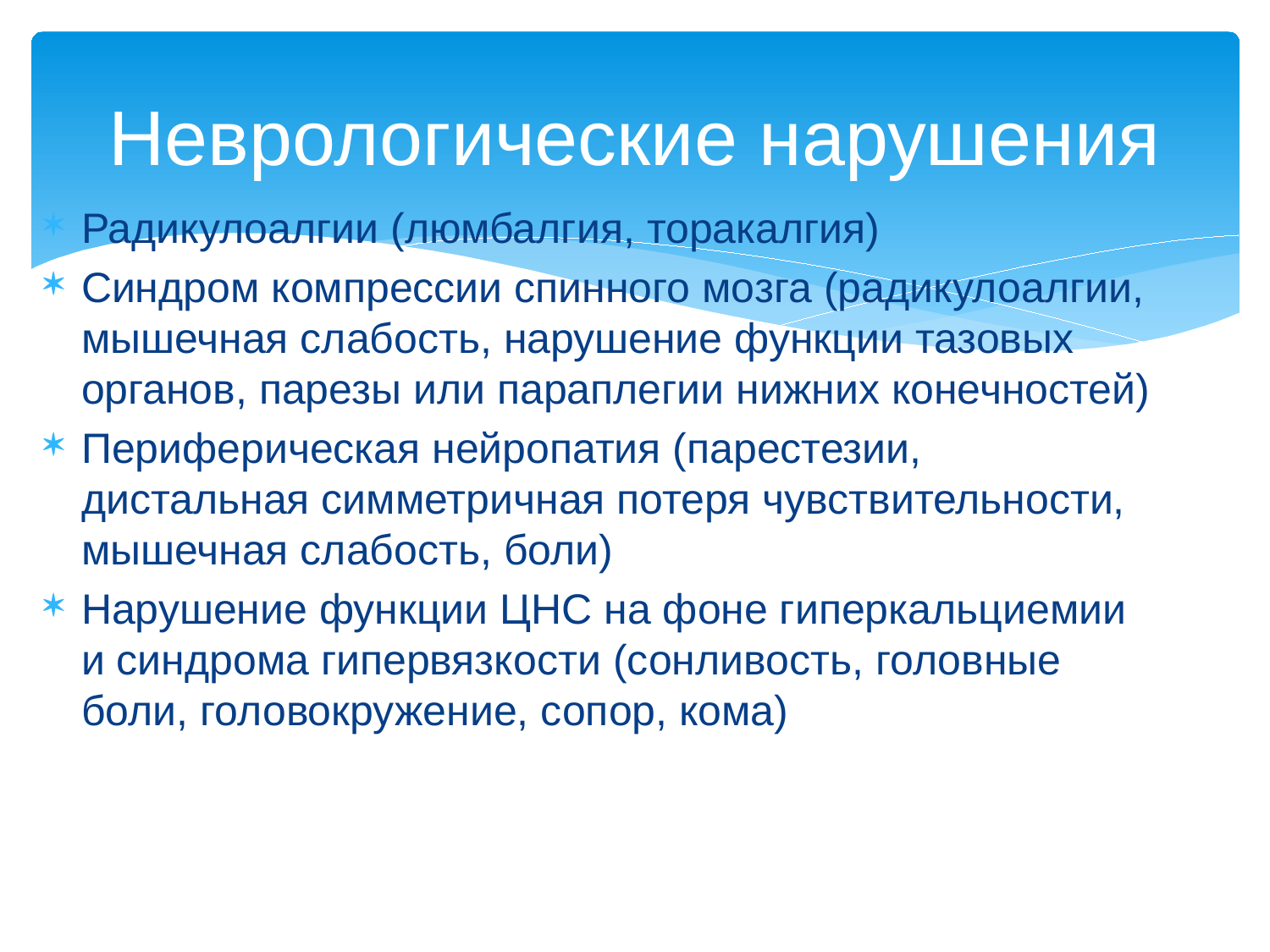

# Неврологические нарушения
Радикулоалгии (люмбалгия, торакалгия)
Синдром компрессии спинного мозга (радикулоалгии, мышечная слабость, нарушение функции тазовых органов, парезы или параплегии нижних конечностей)
Периферическая нейропатия (парестезии, дистальная симметричная потеря чувствительности, мышечная слабость, боли)
Нарушение функции ЦНС на фоне гиперкальциемии и синдрома гипервязкости (сонливость, головные боли, головокружение, сопор, кома)